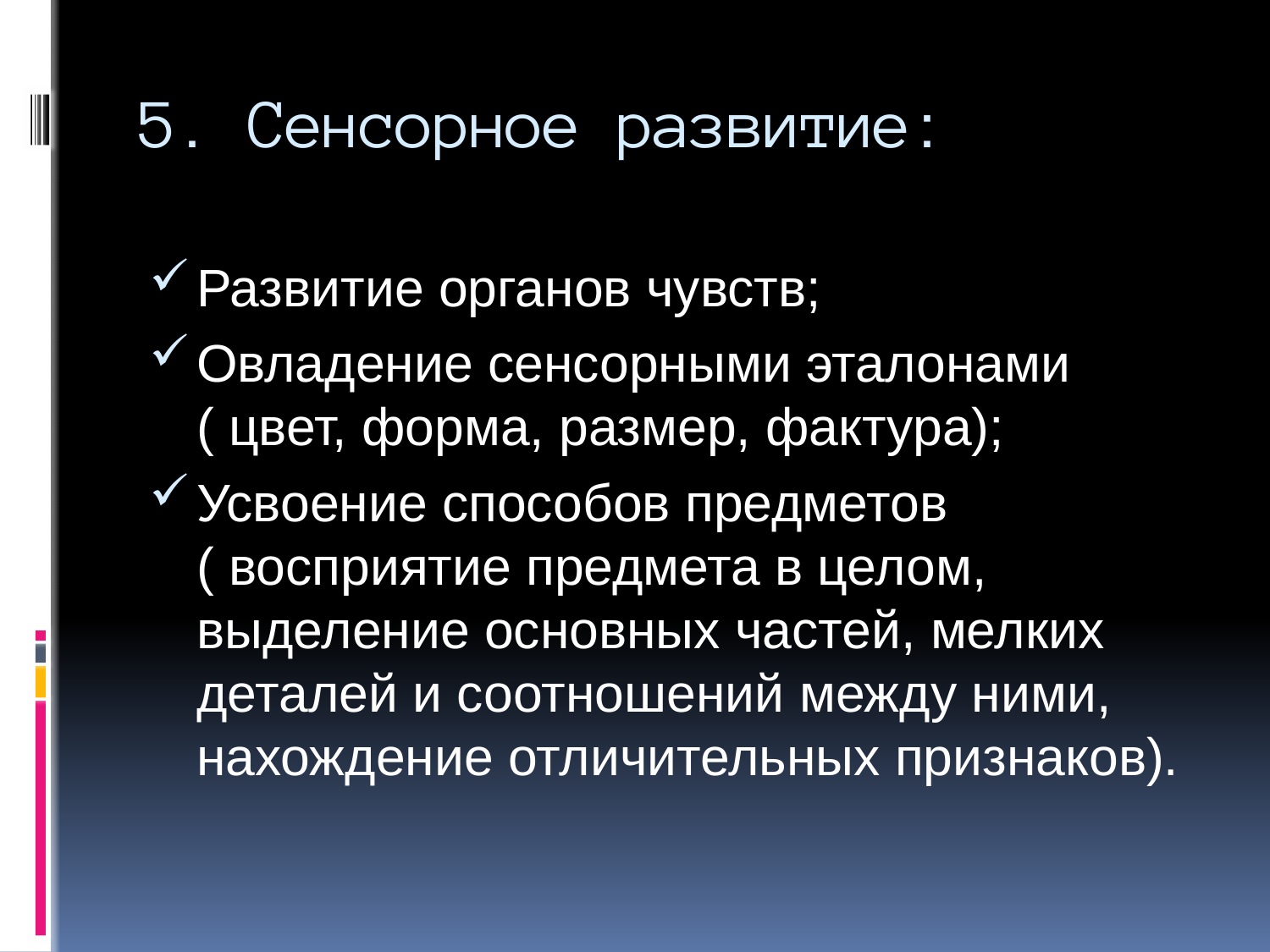

# 5. Сенсорное развитие:
Развитие органов чувств;
Овладение сенсорными эталонами ( цвет, форма, размер, фактура);
Усвоение способов предметов ( восприятие предмета в целом, выделение основных частей, мелких деталей и соотношений между ними, нахождение отличительных признаков).